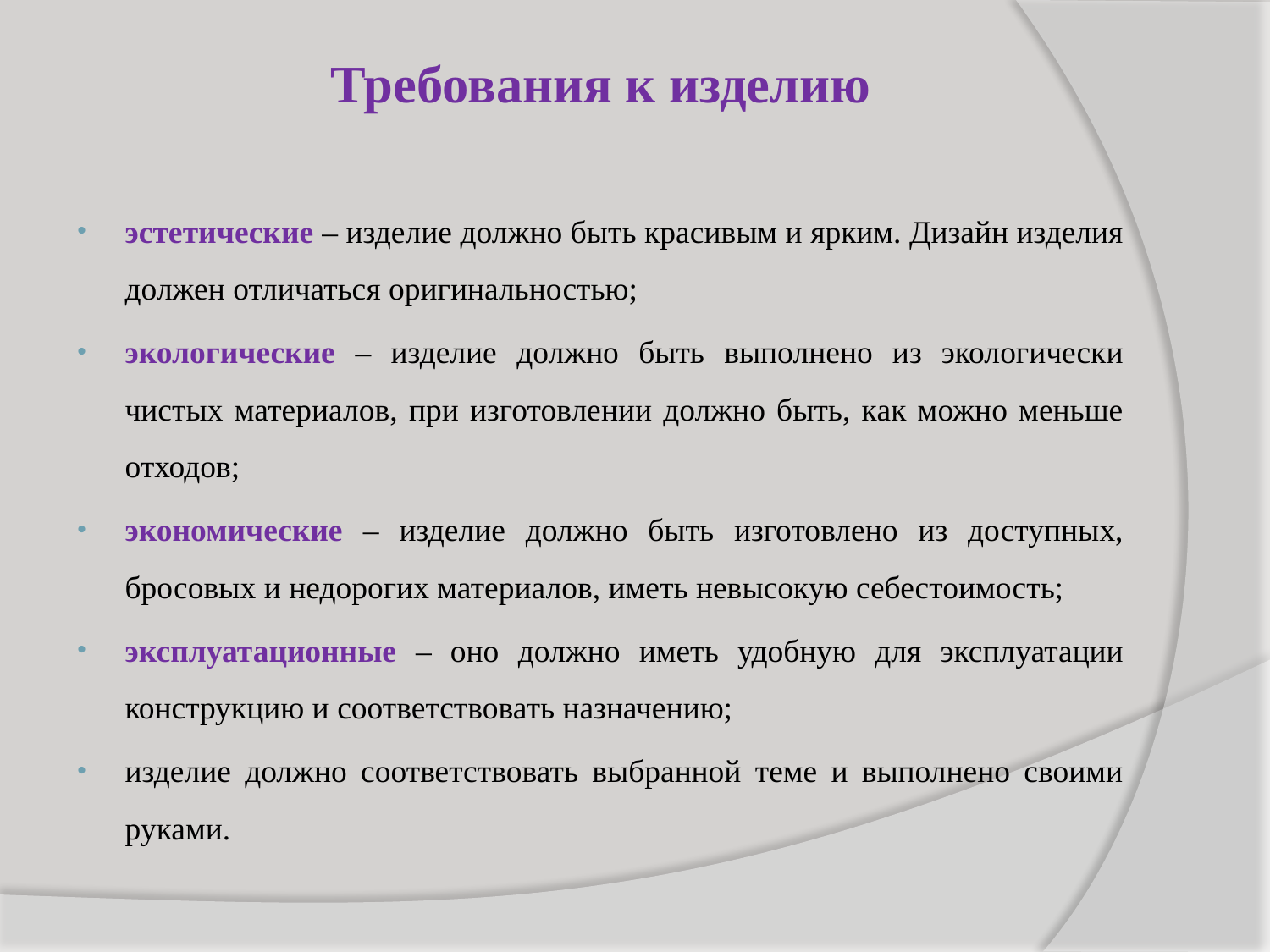

# Требования к изделию
эстетические – изделие должно быть красивым и ярким. Дизайн изделия должен отличаться оригинальностью;
экологические – изделие должно быть выполнено из экологически чистых материалов, при изготовлении должно быть, как можно меньше отходов;
экономические – изделие должно быть изготовлено из доступных, бросовых и недорогих материалов, иметь невысокую себестоимость;
эксплуатационные – оно должно иметь удобную для эксплуатации конструкцию и соответствовать назначению;
изделие должно соответствовать выбранной теме и выполнено своими руками.